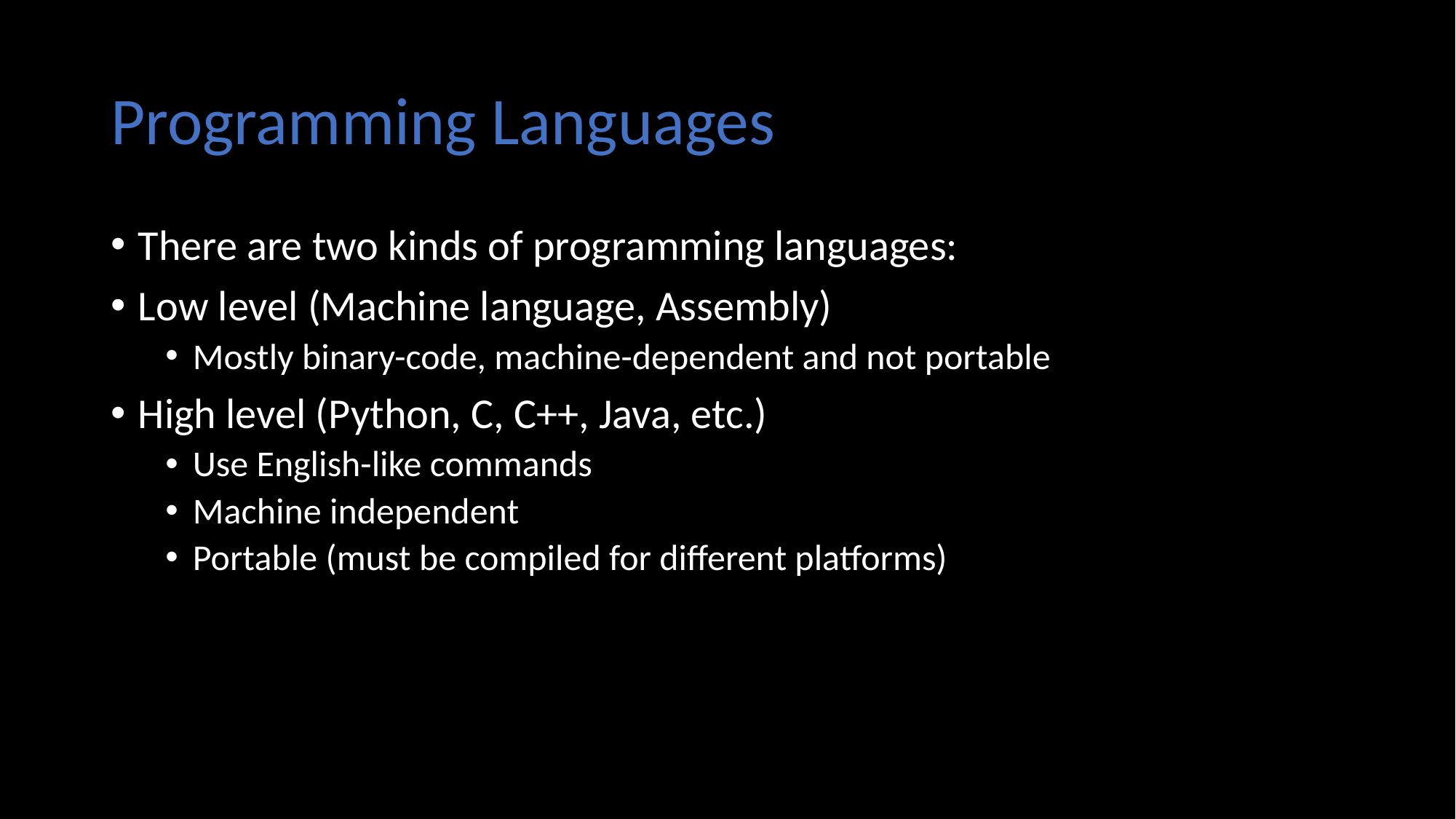

# Programming Languages
There are two kinds of programming languages:
Low level (Machine language, Assembly)
Mostly binary-code, machine-dependent and not portable
High level (Python, C, C++, Java, etc.)
Use English-like commands
Machine independent
Portable (must be compiled for different platforms)